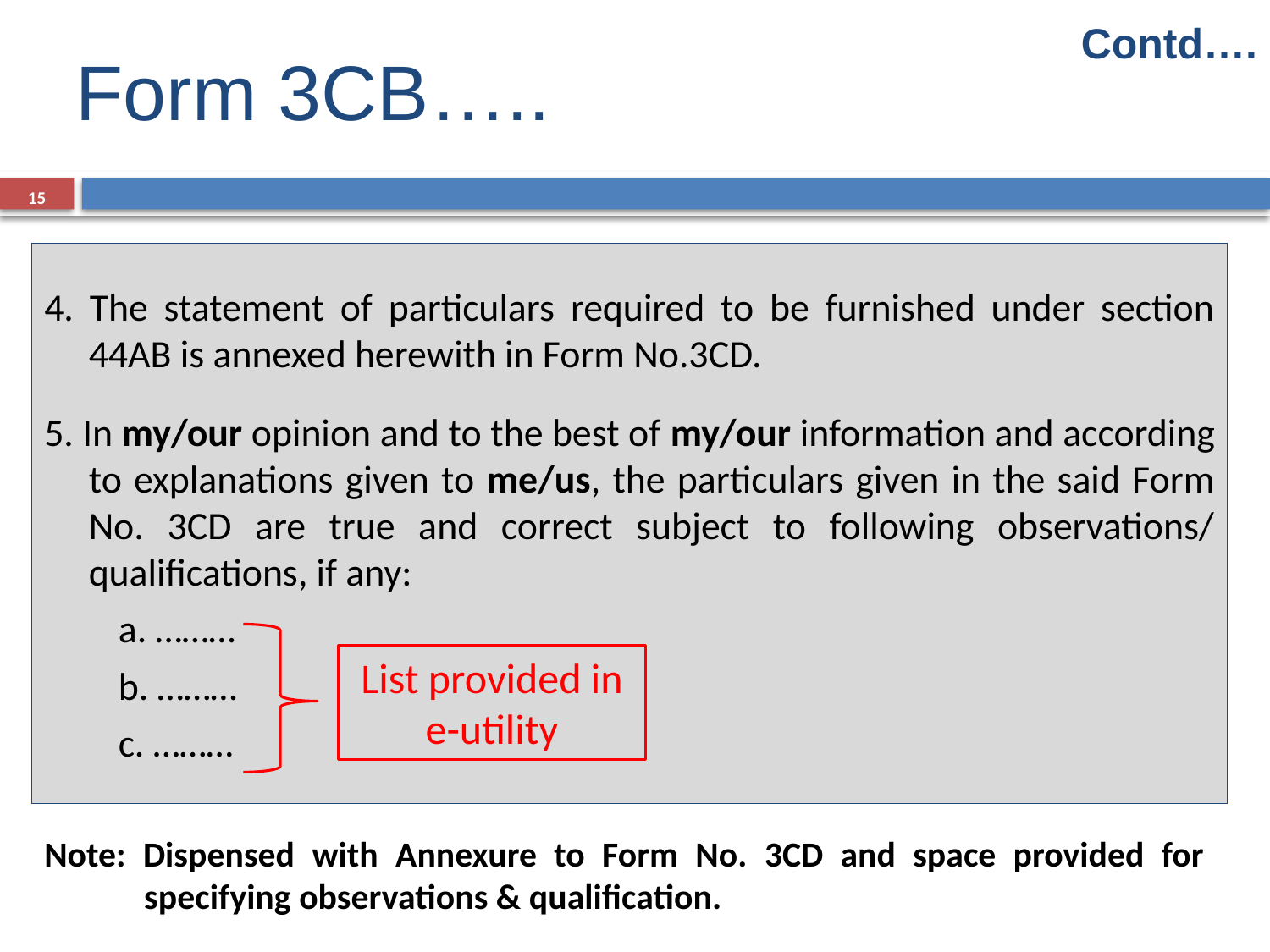

Contd….
# Form 3CB…..
15
4. The statement of particulars required to be furnished under section 44AB is annexed herewith in Form No.3CD.
5. In my/our opinion and to the best of my/our information and according to explanations given to me/us, the particulars given in the said Form No. 3CD are true and correct subject to following observations/ qualifications, if any:
a. ………
b. ………
c. ………

List provided in e-utility
Note: Dispensed with Annexure to Form No. 3CD and space provided for specifying observations & qualification.